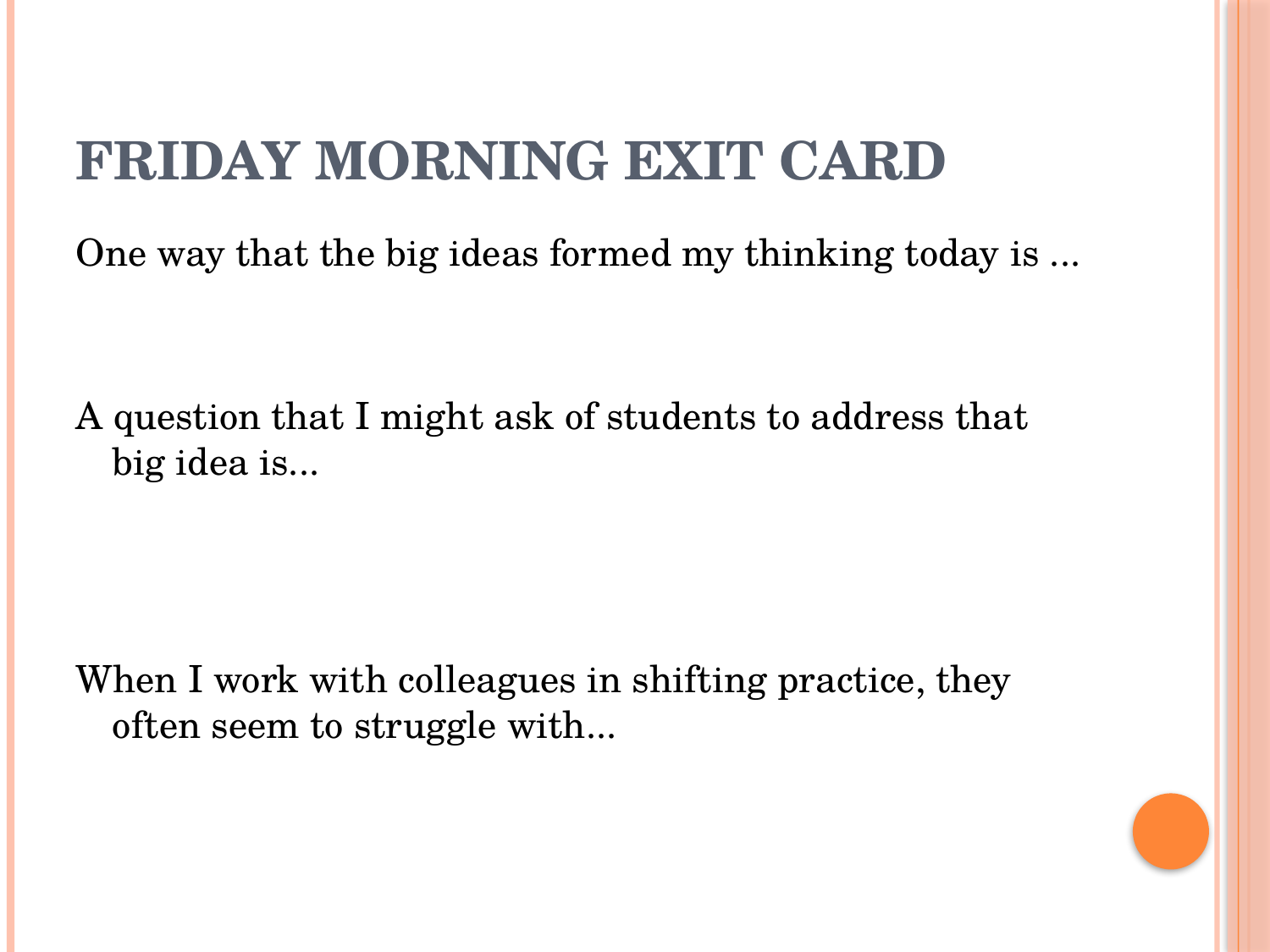

# Friday Morning Exit Card
One way that the big ideas formed my thinking today is ...

A question that I might ask of students to address that big idea is...

When I work with colleagues in shifting practice, they often seem to struggle with...